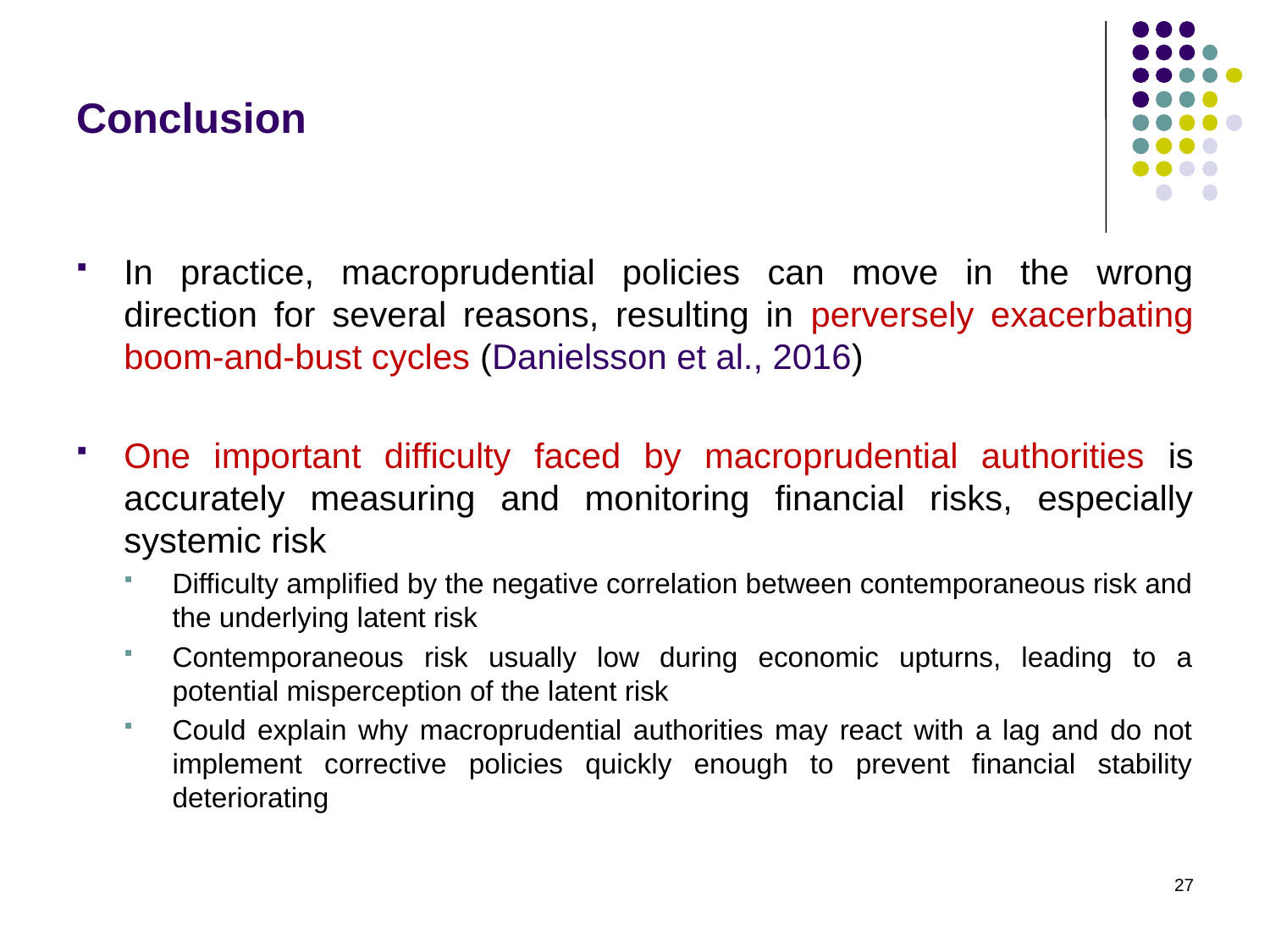

# Conclusion
In practice, macroprudential policies can move in the wrong direction for several reasons, resulting in perversely exacerbating boom-and-bust cycles (Danielsson et al., 2016)

One important difficulty faced by macroprudential authorities is accurately measuring and monitoring financial risks, especially systemic risk
Difficulty amplified by the negative correlation between contemporaneous risk and the underlying latent risk
Contemporaneous risk usually low during economic upturns, leading to a potential misperception of the latent risk
Could explain why macroprudential authorities may react with a lag and do not implement corrective policies quickly enough to prevent financial stability deteriorating

27